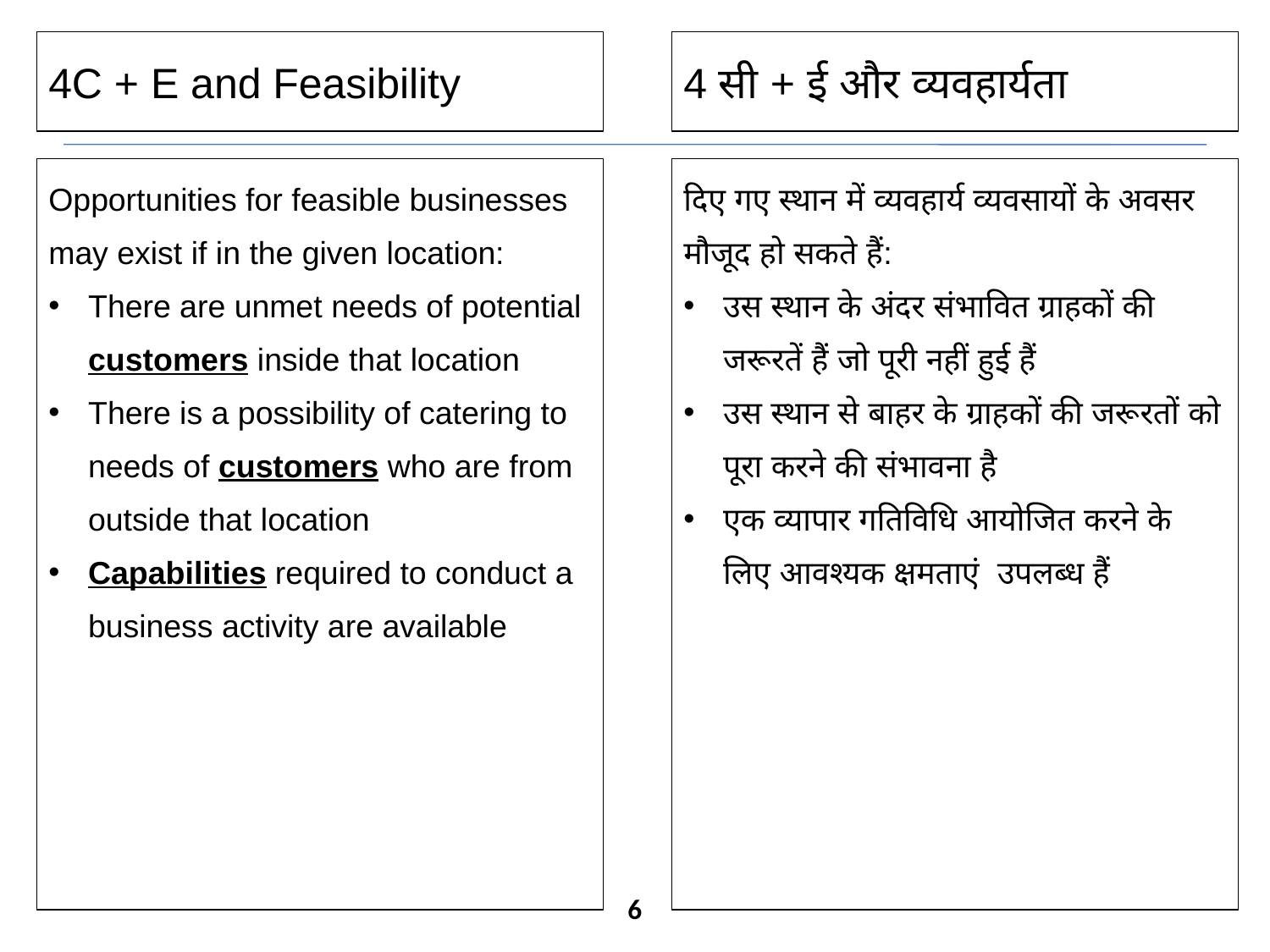

4C + E and Feasibility
4 सी + ई और व्यवहार्यता

Opportunities for feasible businesses may exist if in the given location:
There are unmet needs of potential customers inside that location
There is a possibility of catering to needs of customers who are from outside that location
Capabilities required to conduct a business activity are available

दिए गए स्थान में व्यवहार्य व्यवसायों के अवसर मौजूद हो सकते हैं:
उस स्थान के अंदर संभावित ग्राहकों की जरूरतें हैं जो पूरी नहीं हुई हैं
उस स्थान से बाहर के ग्राहकों की जरूरतों को पूरा करने की संभावना है
एक व्यापार गतिविधि आयोजित करने के लिए आवश्यक क्षमताएं  उपलब्ध हैं

6